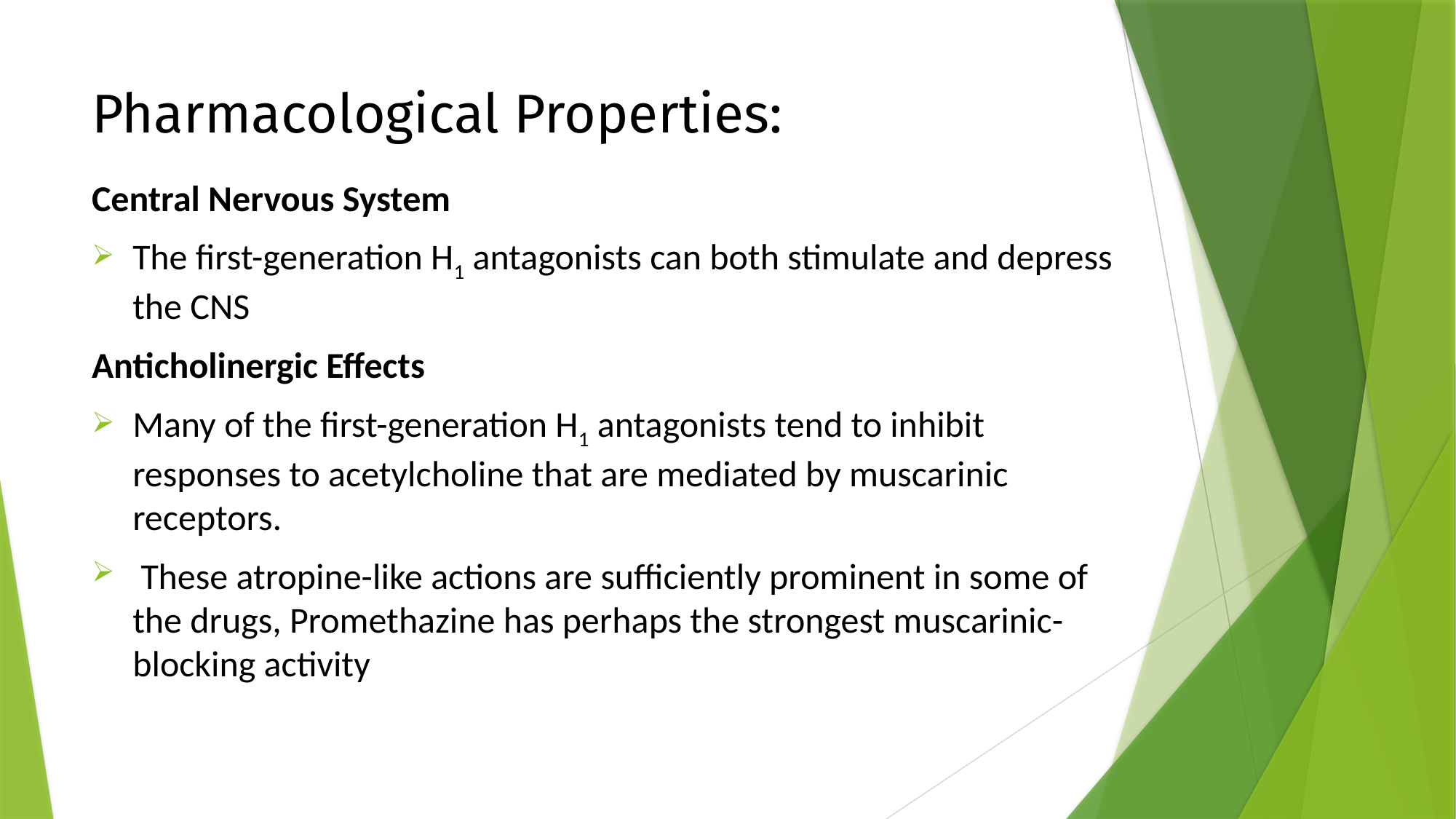

# Pharmacological Properties:
Central Nervous System
The first-generation H1 antagonists can both stimulate and depress the CNS
Anticholinergic Effects
Many of the first-generation H1 antagonists tend to inhibit responses to acetylcholine that are mediated by muscarinic receptors.
 These atropine-like actions are sufficiently prominent in some of the drugs, Promethazine has perhaps the strongest muscarinic-blocking activity